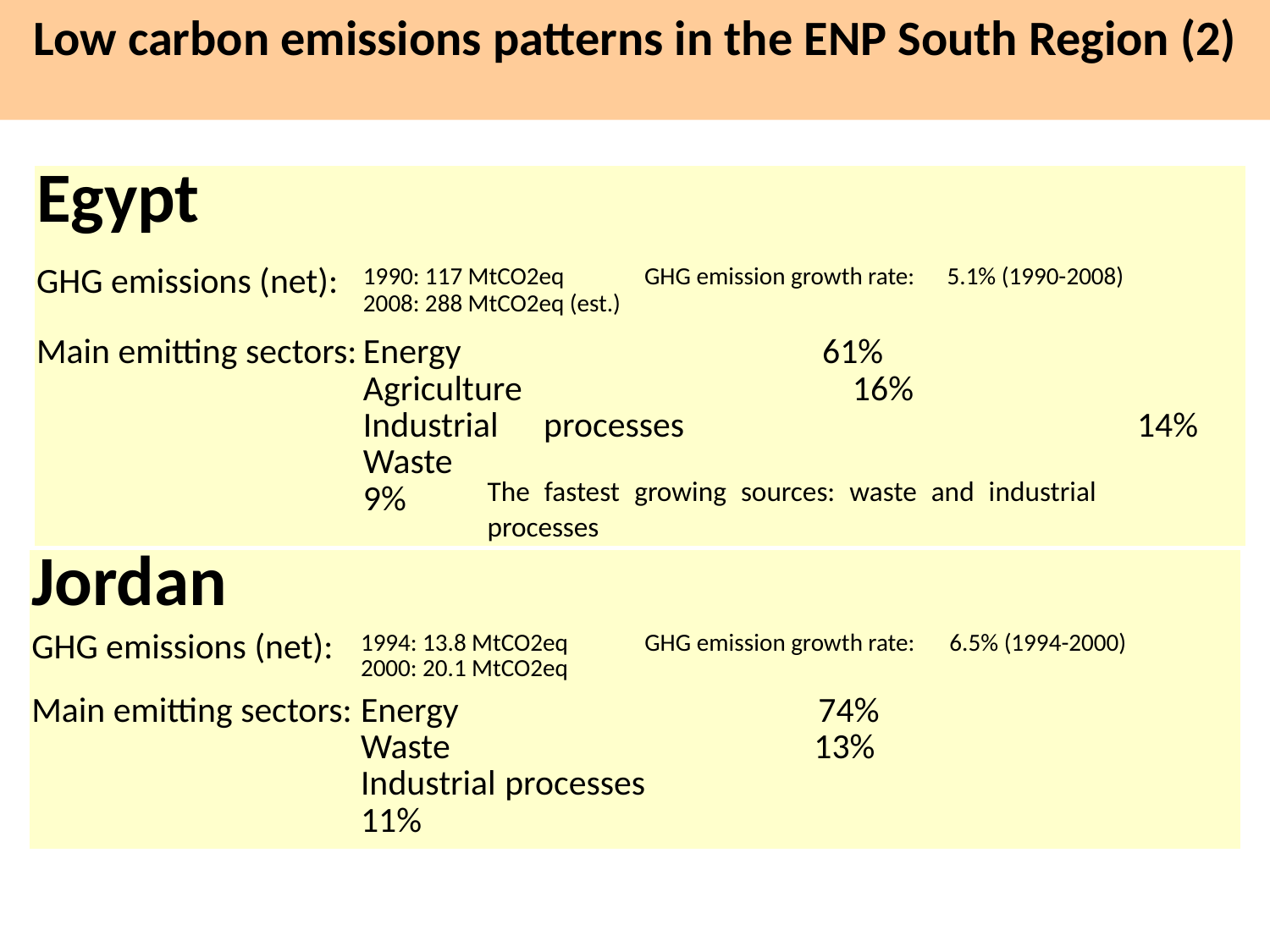

Low carbon emissions patterns in the ENP South Region (2)
| Egypt |  |  |  |
| --- | --- | --- | --- |
| GHG emissions (net): | 1990: 117 MtCO2eq 2008: 288 MtCO2eq (est.) | GHG emission growth rate: | 5.1% (1990-2008) |
| Main emitting sectors: | Energy 61% Agriculture 16% Industrial processes 14% Waste 9% |  |  |
The fastest growing sources: waste and industrial processes
| Jordan |  |  |  |
| --- | --- | --- | --- |
| GHG emissions (net): | 1994: 13.8 MtCO2eq 2000: 20.1 MtCO2eq | GHG emission growth rate: | 6.5% (1994-2000) |
| Main emitting sectors: | Energy 74% Waste 13% Industrial processes 11% |  |  |